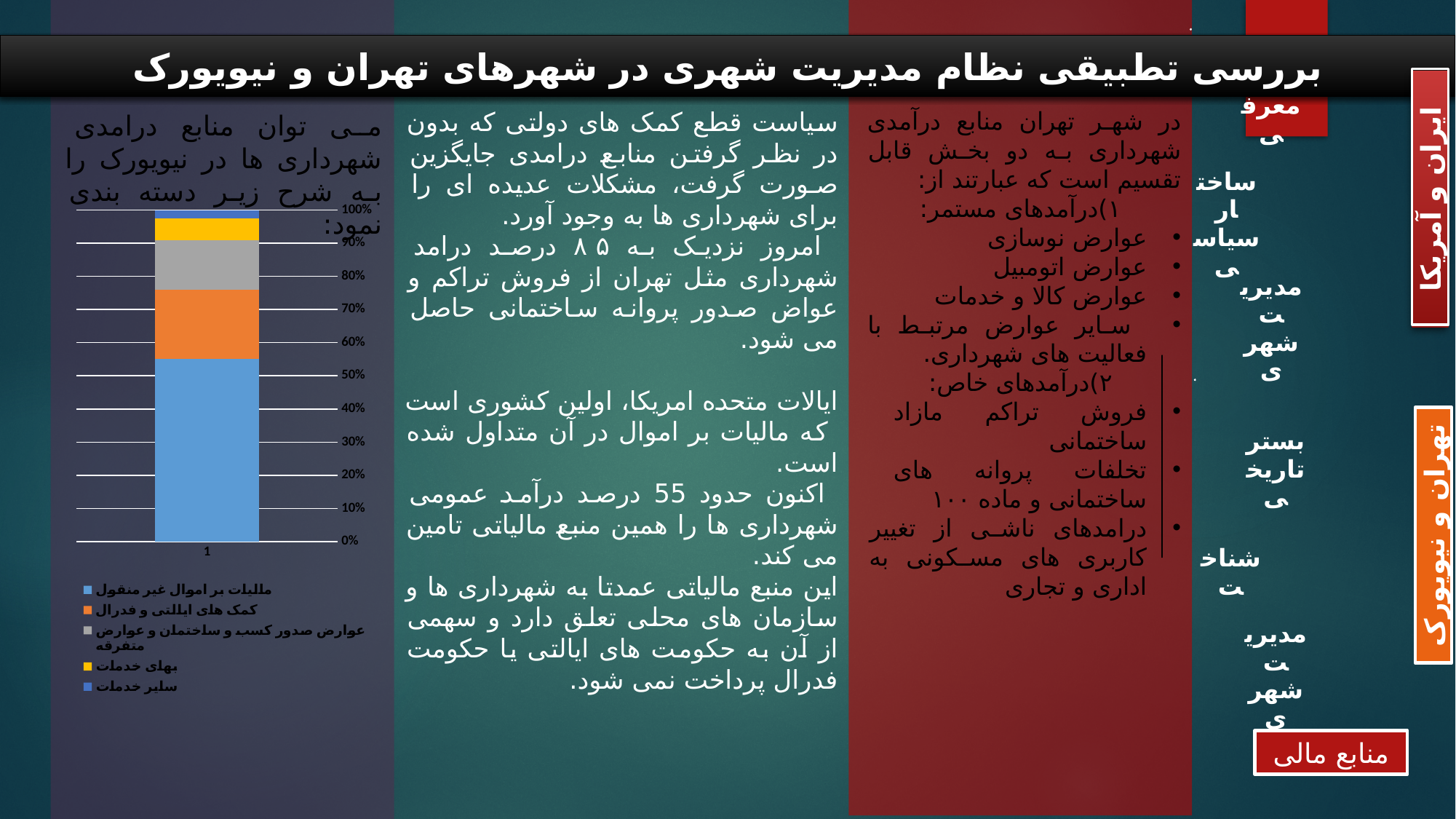

مدیریت شهری
بررسی تطبیقی نظام مدیریت شهری در شهرهای تهران و نیویورک
بررسی تطبیقی نظام مدیریت شهری در شهرهای تهران و نیویورک

ایران و آمریکا
سیاست قطع کمک های دولتی که بدون در نظر گرفتن منابع درامدی جایگزین صورت گرفت، مشکلات عدیده ای را برای شهرداری ها به وجود آورد.
 امروز نزدیک به ۸۵ درصد درامد شهرداری مثل تهران از فروش تراکم و عواض صدور پروانه ساختمانی حاصل می شود.

ایالات متحده امریکا، اولین کشوری است  که مالیات بر اموال در آن متداول شده است.
 اکنون حدود 55 درصد درآمد عمومی شهرداری ها را همین منبع مالیاتی تامین می کند.
این منبع مالیاتی عمدتا به شهرداری ها و سازمان های محلی تعلق دارد و سهمی از آن به حکومت های ایالتی یا حکومت فدرال پرداخت نمی شود.
در شهر تهران منابع درآمدی شهرداری به دو بخش قابل تقسیم است که عبارتند از:
۱)درآمدهای مستمر:
عوارض نوسازی
عوارض اتومبیل
عوارض کالا و خدمات
 سایر عوارض مرتبط با فعالیت های شهرداری.
۲)درآمدهای خاص:
فروش تراکم مازاد ساختمانی
تخلفات پروانه های ساختمانی و ماده ۱۰۰
درامدهای ناشی از تغییر کاربری های مسکونی به اداری و تجاری
می توان منابع درامدی شهرداری ها در نیویورک را به شرح زیر دسته بندی نمود:

### Chart

| Category | مالیات بر اموال غیر منقول | کمک های ایالتی و فدرال | عوارض صدور کسب و ساختمان و عوارض متفرقه | بهای خدمات | سایر خدمات |
|---|---|---|---|---|---|
مدیریت شهری
تهران و نیویورک
منابع مالی